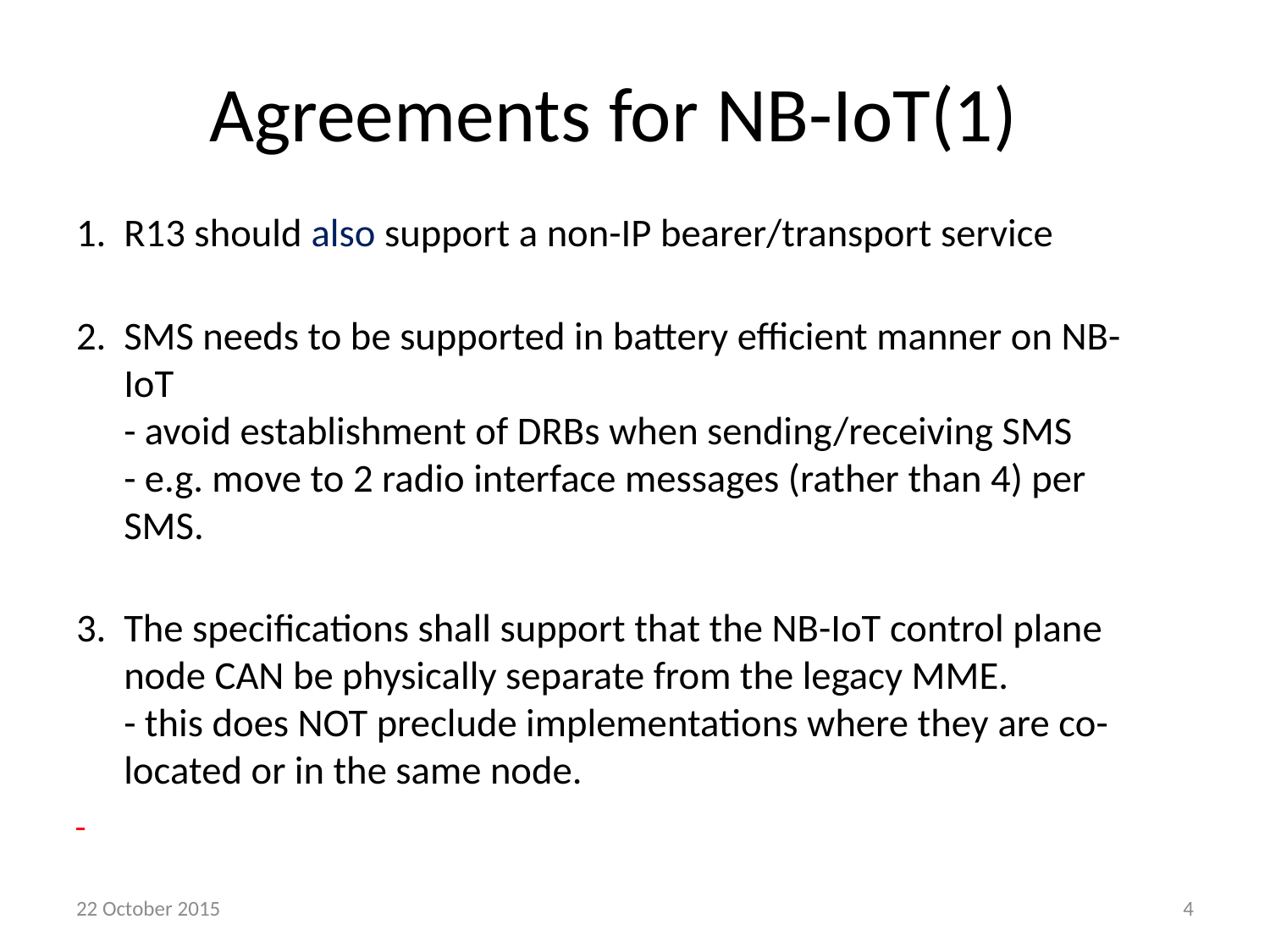

# Agreements for NB-IoT(1)
R13 should also support a non-IP bearer/transport service
SMS needs to be supported in battery efficient manner on NB-IoT
- avoid establishment of DRBs when sending/receiving SMS
- e.g. move to 2 radio interface messages (rather than 4) per SMS.
The specifications shall support that the NB-IoT control plane node CAN be physically separate from the legacy MME.
- this does NOT preclude implementations where they are co-located or in the same node.

4
22 October 2015